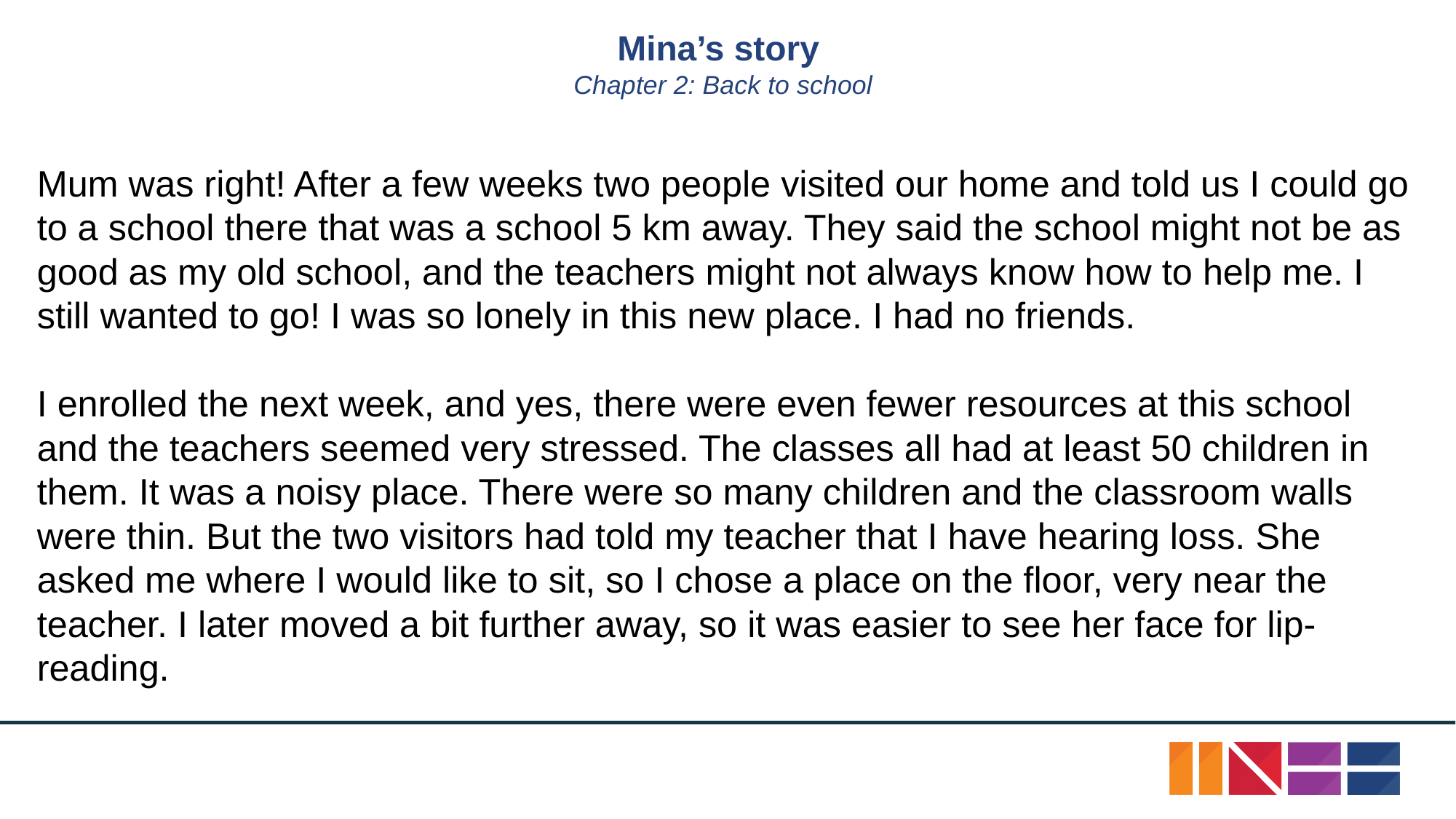

# Mina’s story
Chapter 2: Back to school
Mum was right! After a few weeks two people visited our home and told us I could go to a school there that was a school 5 km away. They said the school might not be as good as my old school, and the teachers might not always know how to help me. I still wanted to go! I was so lonely in this new place. I had no friends.

I enrolled the next week, and yes, there were even fewer resources at this school and the teachers seemed very stressed. The classes all had at least 50 children in them. It was a noisy place. There were so many children and the classroom walls were thin. But the two visitors had told my teacher that I have hearing loss. She asked me where I would like to sit, so I chose a place on the floor, very near the teacher. I later moved a bit further away, so it was easier to see her face for lip-reading.